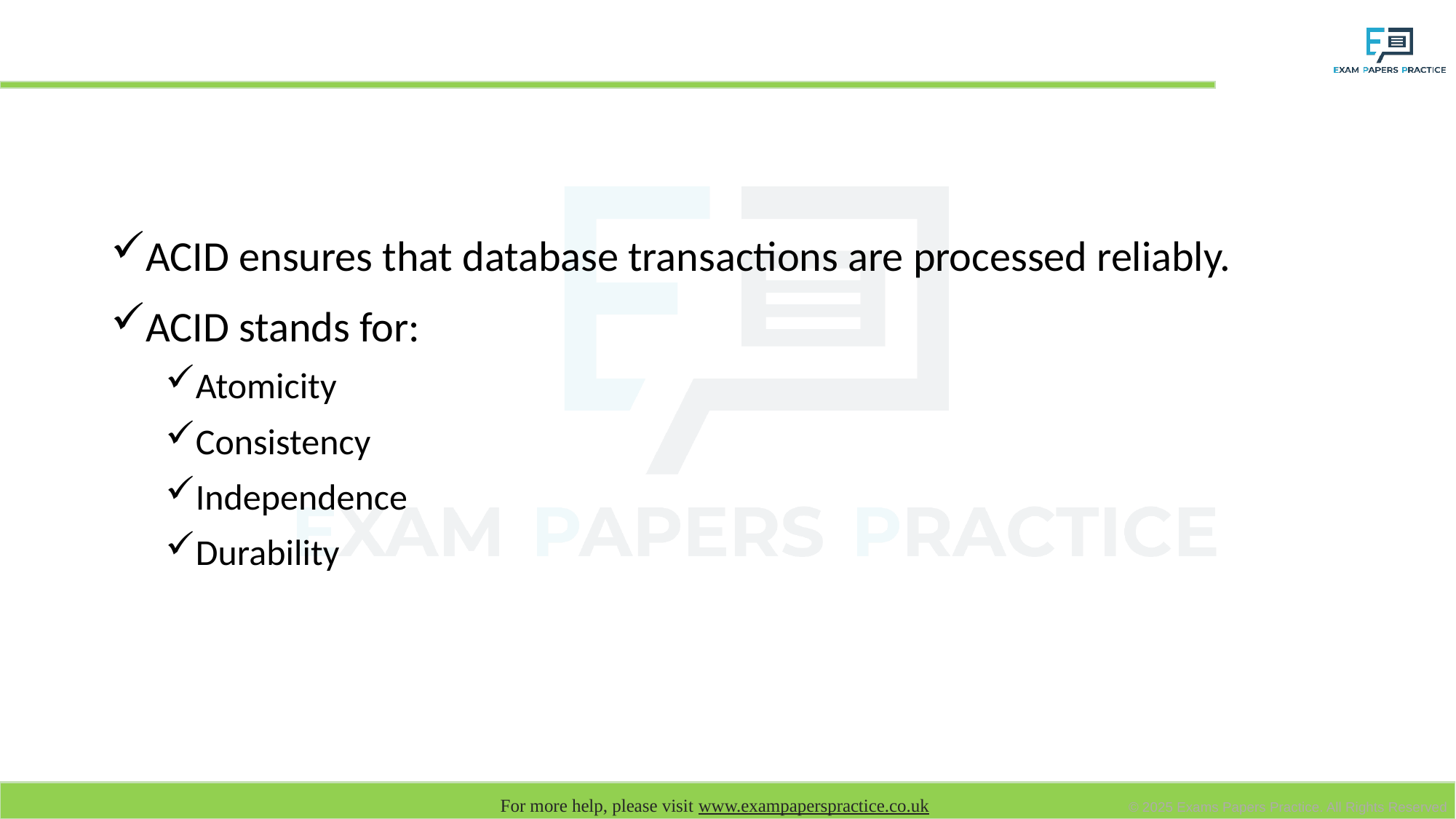

# ACID
ACID ensures that database transactions are processed reliably.
ACID stands for:
Atomicity
Consistency
Independence
Durability